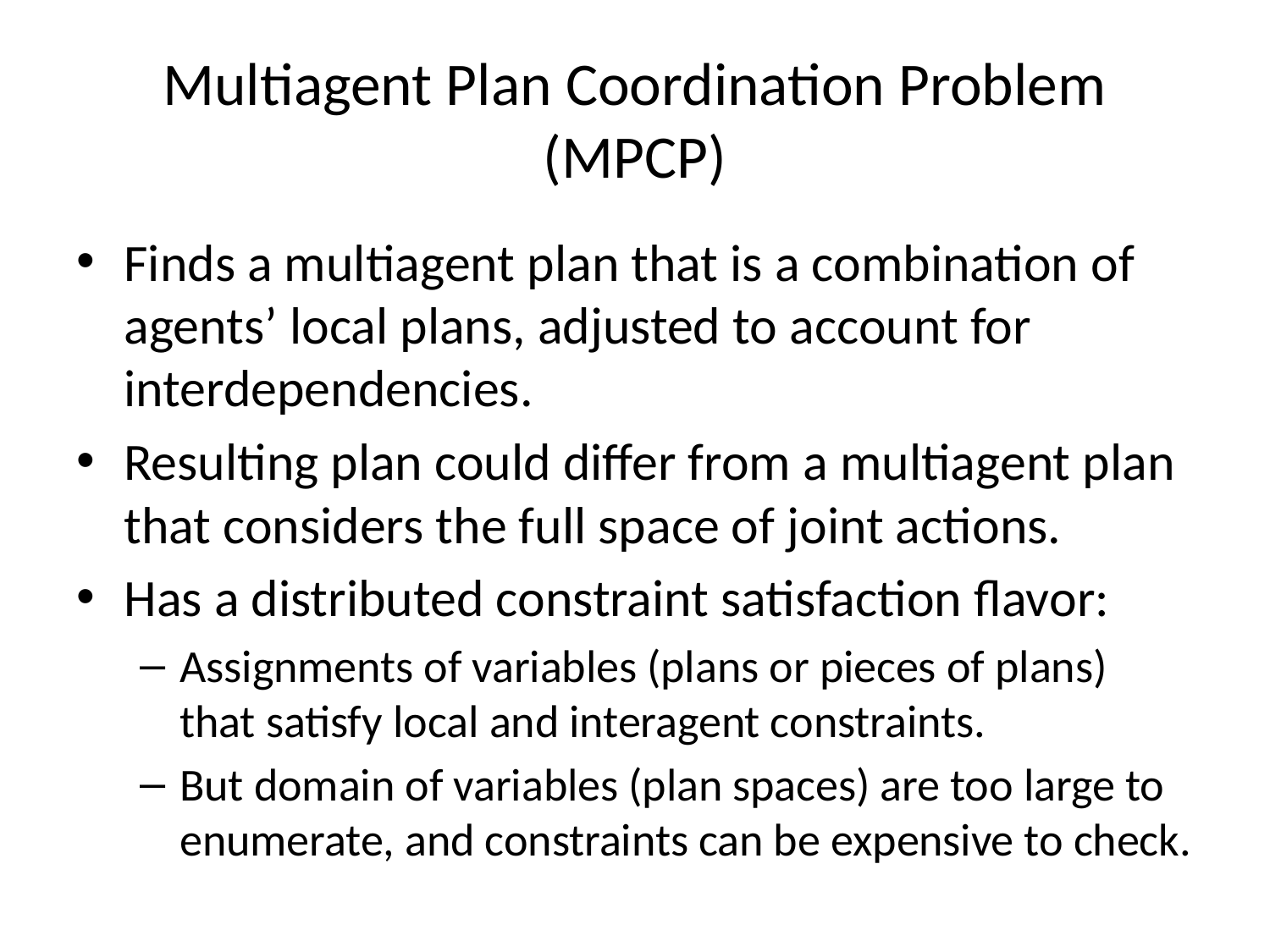

# Multiagent Plan Coordination Problem (MPCP)
Finds a multiagent plan that is a combination of agents’ local plans, adjusted to account for interdependencies.
Resulting plan could differ from a multiagent plan that considers the full space of joint actions.
Has a distributed constraint satisfaction flavor:
Assignments of variables (plans or pieces of plans) that satisfy local and interagent constraints.
But domain of variables (plan spaces) are too large to enumerate, and constraints can be expensive to check.